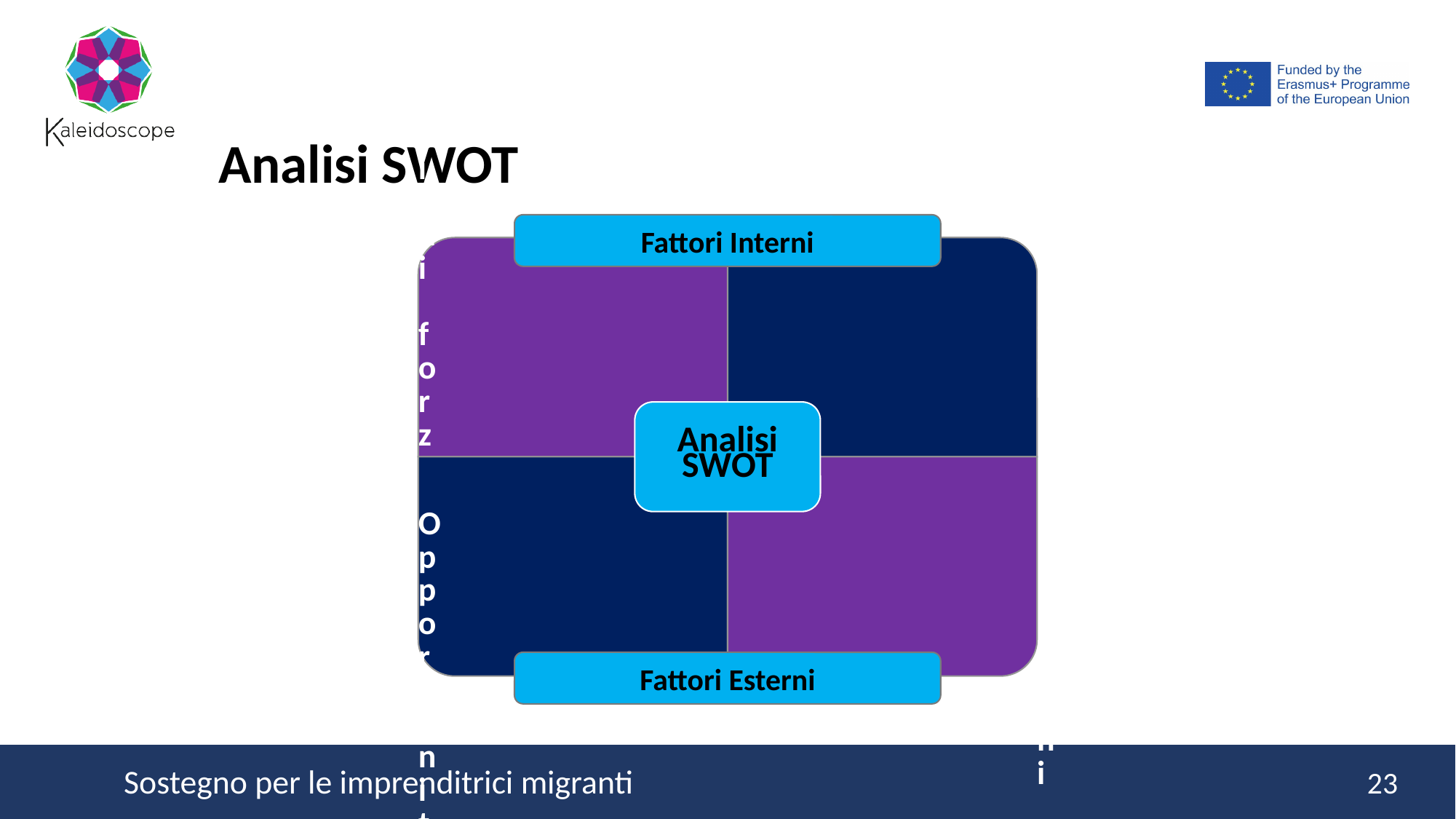

Analisi SWOT
Fattori Interni
Analisi
SWOT
Debolezze
Rischi
Fattori Esterni
23